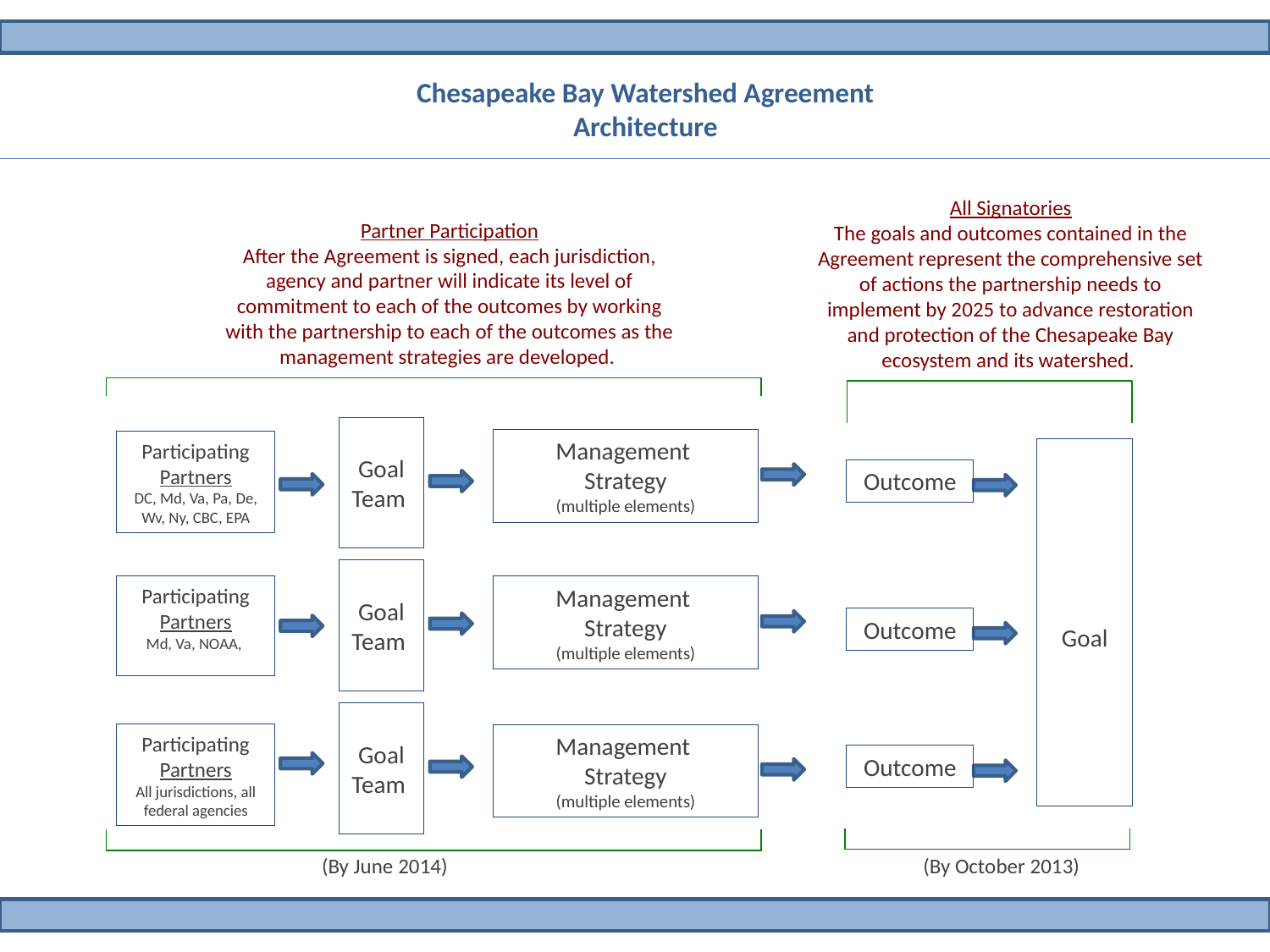

Chesapeake Bay Watershed Agreement Architecture
All Signatories
The goals and outcomes contained in the Agreement represent the comprehensive set of actions the partnership needs to implement by 2025 to advance restoration and protection of the Chesapeake Bay ecosystem and its watershed.
Partner Participation
After the Agreement is signed, each jurisdiction, agency and partner will indicate its level of commitment to each of the outcomes by working with the partnership to each of the outcomes as the management strategies are developed.

Goal
Team

Management
Strategy
(multiple elements)
Participating Partners
DC, Md, Va, Pa, De, Wv, Ny, CBC, EPA

Goal

Outcome

Goal
Team

Participating Partners
Md, Va, NOAA,

Management
Strategy
(multiple elements)
Outcome

Goal
Team

Participating Partners
All jurisdictions, all federal agencies
Management
Strategy
(multiple elements)
Outcome

(By June 2014)
(By October 2013)